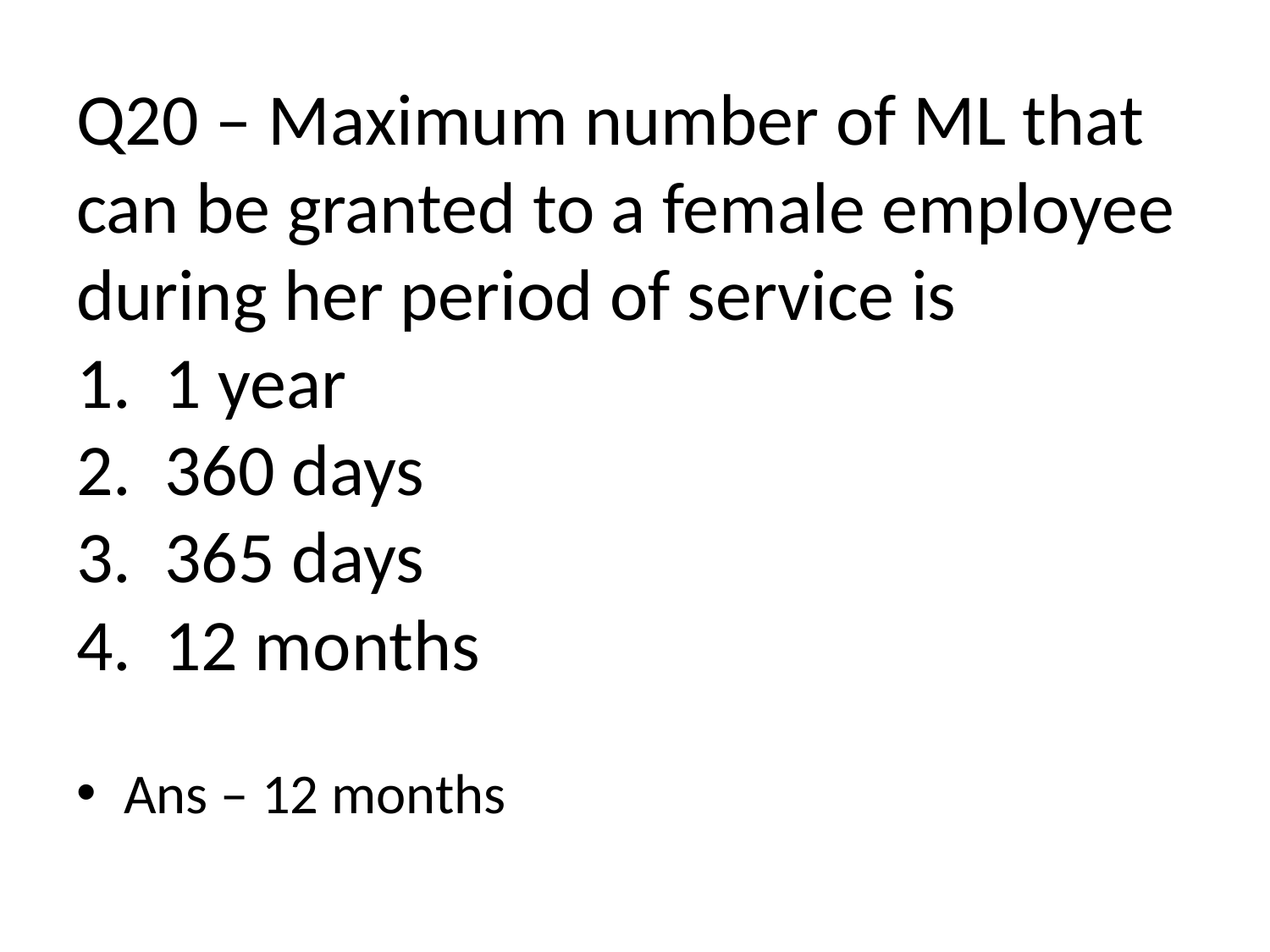

# Q20 – Maximum number of ML that can be granted to a female employee during her period of service is 1.  1 year 2.  360 days 3.  365 days 4.  12 months
Ans – 12 months